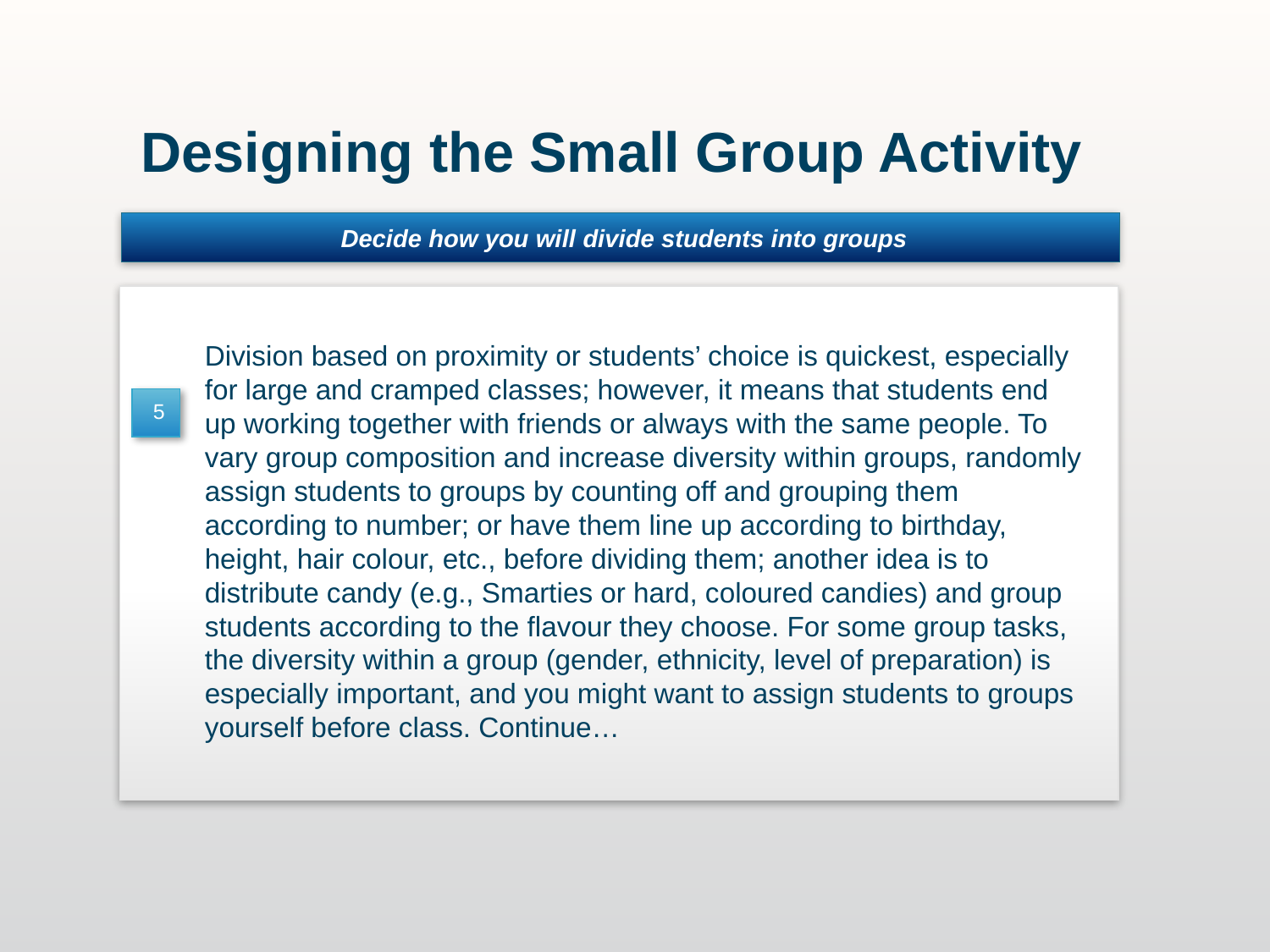

Designing the Small Group Activity
 Decide how you will divide students into groups

Templates
Division based on proximity or students’ choice is quickest, especially for large and cramped classes; however, it means that students end up working together with friends or always with the same people. To vary group composition and increase diversity within groups, randomly assign students to groups by counting off and grouping them according to number; or have them line up according to birthday, height, hair colour, etc., before dividing them; another idea is to distribute candy (e.g., Smarties or hard, coloured candies) and group students according to the flavour they choose. For some group tasks, the diversity within a group (gender, ethnicity, level of preparation) is especially important, and you might want to assign students to groups yourself before class. Continue…

5